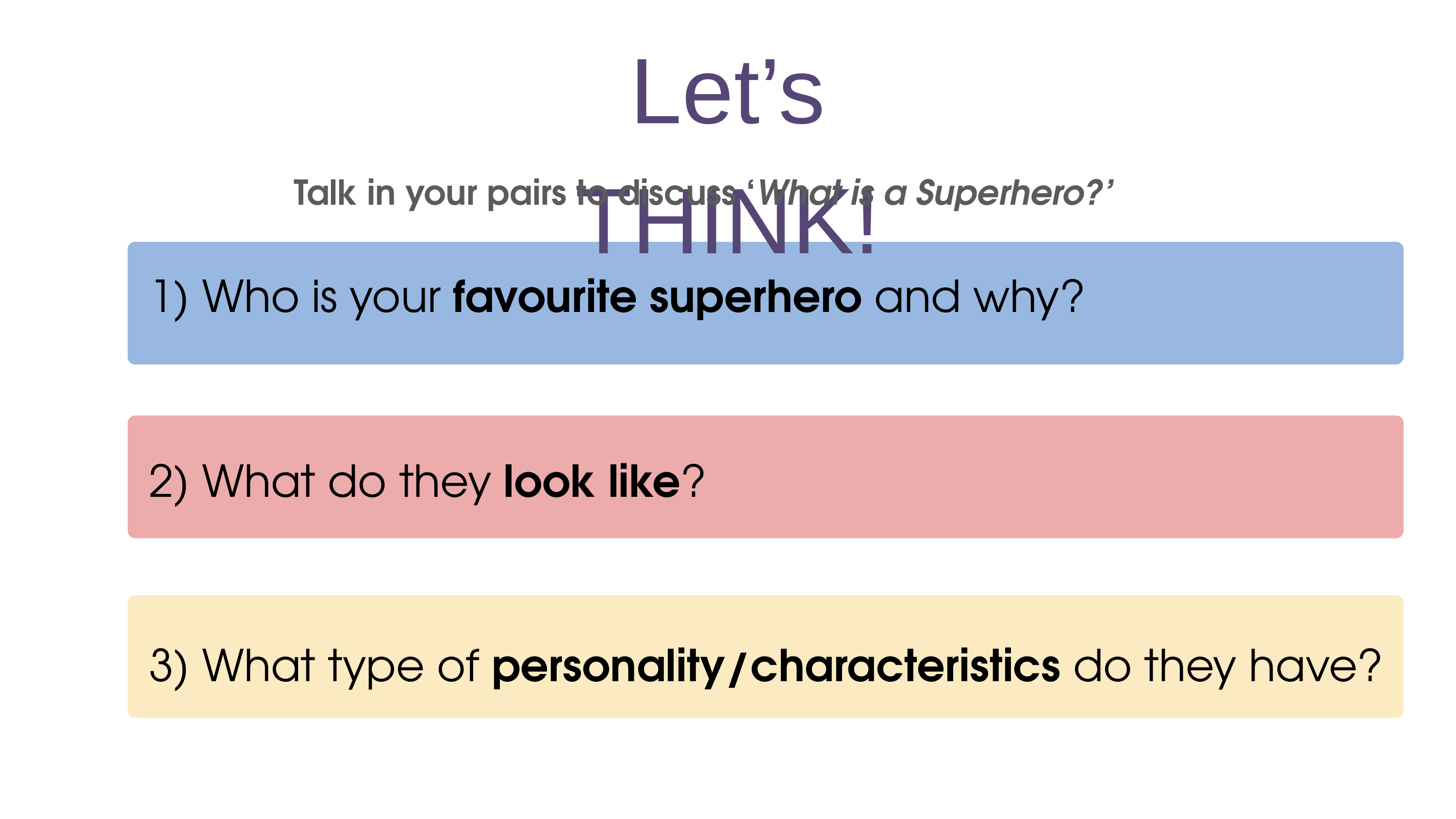

Let’s THINK!
Talk in your pairs to discuss ‘What is a Superhero?’

1) Who is your favourite superhero and why?

2) What do they look like?

3) What type of personality/characteristics do they have?